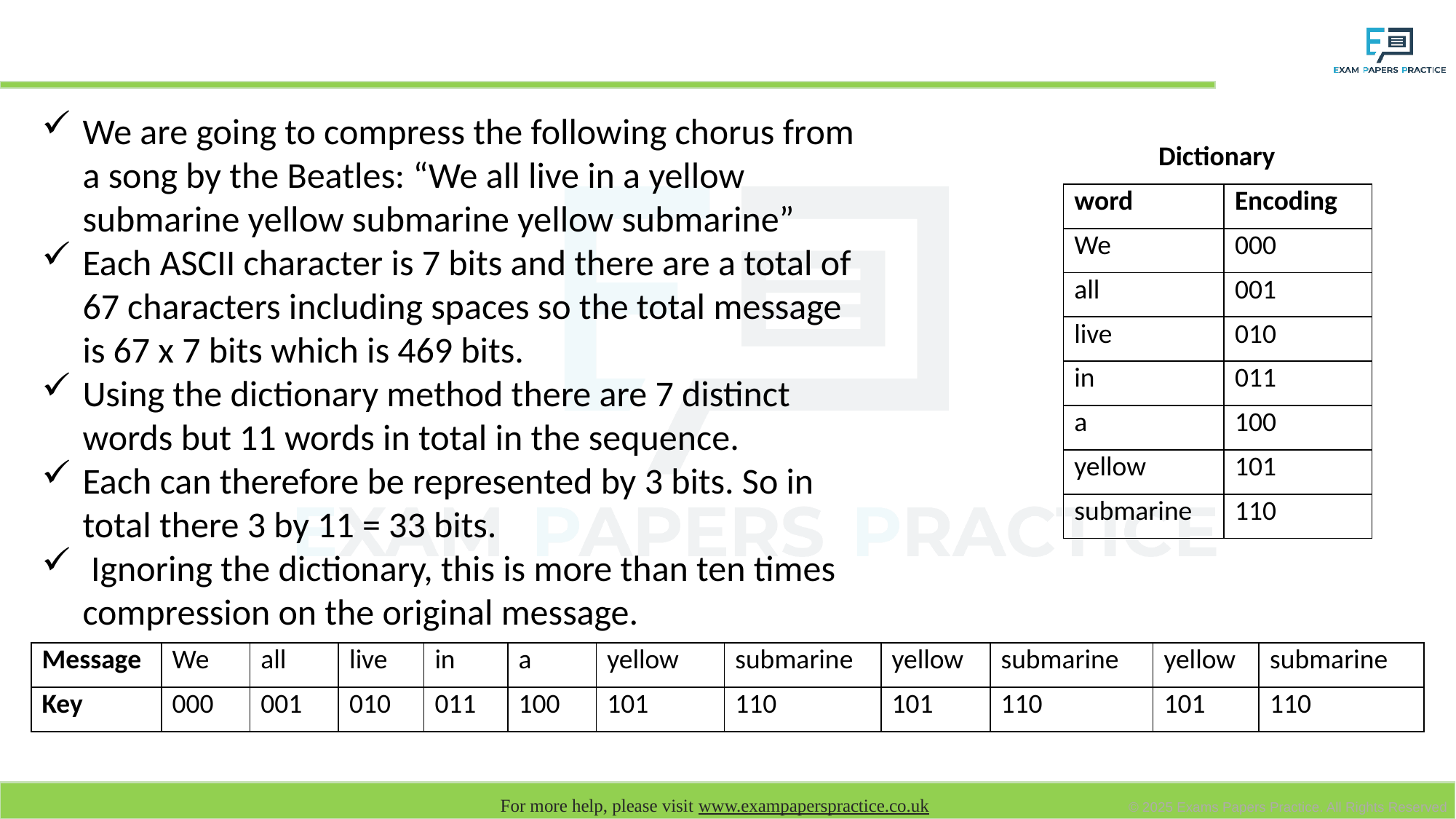

# Worked Example: dictionary compression
We are going to compress the following chorus from a song by the Beatles: “We all live in a yellow submarine yellow submarine yellow submarine”
Each ASCII character is 7 bits and there are a total of 67 characters including spaces so the total message is 67 x 7 bits which is 469 bits.
Using the dictionary method there are 7 distinct words but 11 words in total in the sequence.
Each can therefore be represented by 3 bits. So in total there 3 by 11 = 33 bits.
 Ignoring the dictionary, this is more than ten times compression on the original message.
Dictionary
| word | Encoding |
| --- | --- |
| We | 000 |
| all | 001 |
| live | 010 |
| in | 011 |
| a | 100 |
| yellow | 101 |
| submarine | 110 |
| Message | We | all | live | in | a | yellow | submarine | yellow | submarine | yellow | submarine |
| --- | --- | --- | --- | --- | --- | --- | --- | --- | --- | --- | --- |
| Key | 000 | 001 | 010 | 011 | 100 | 101 | 110 | 101 | 110 | 101 | 110 |